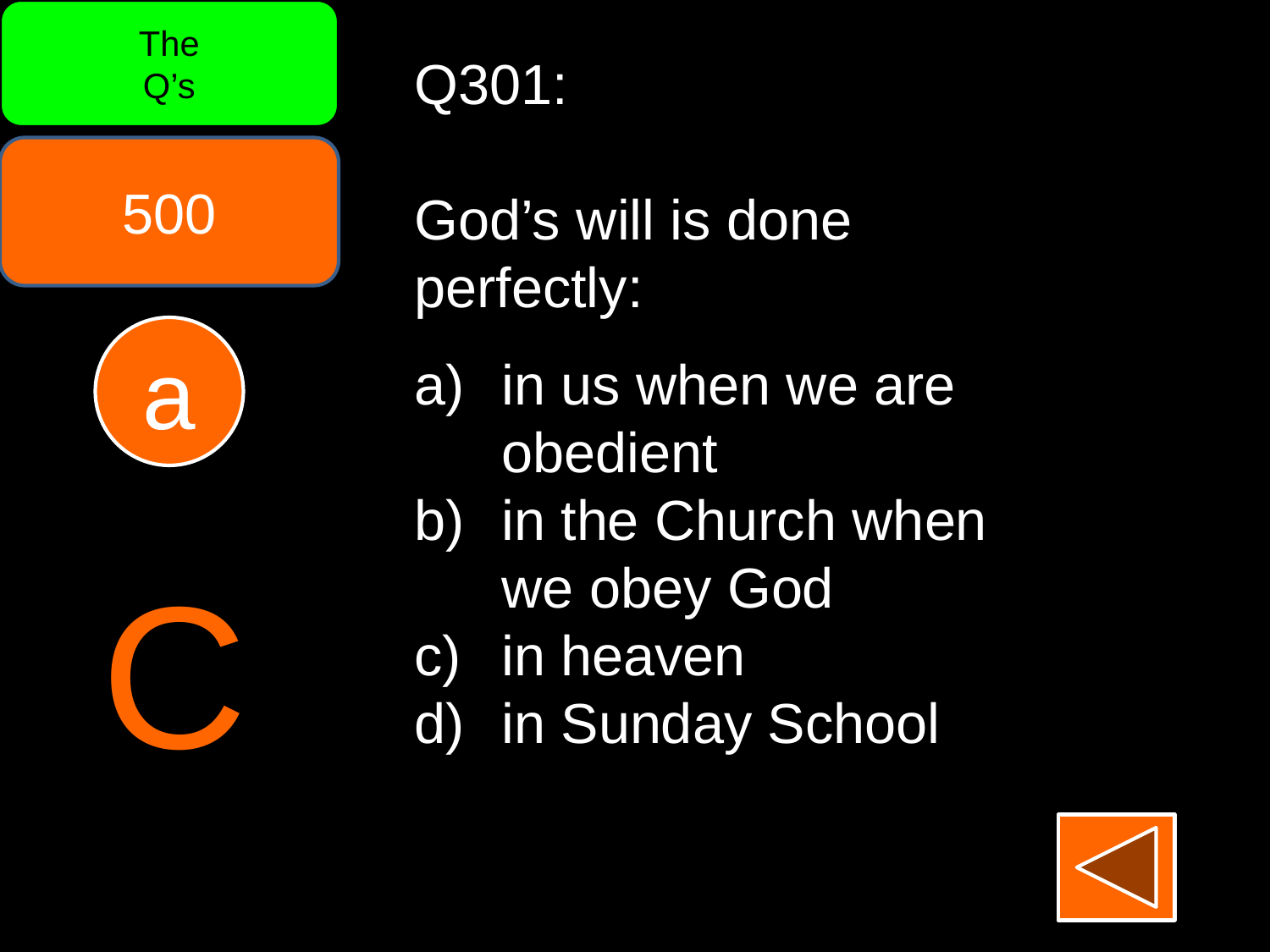

The
Q’s
Q301:

God’s will is done
perfectly:

 in us when we are
 obedient
 in the Church when
 we obey God
 in heaven
 in Sunday School
500
a
C